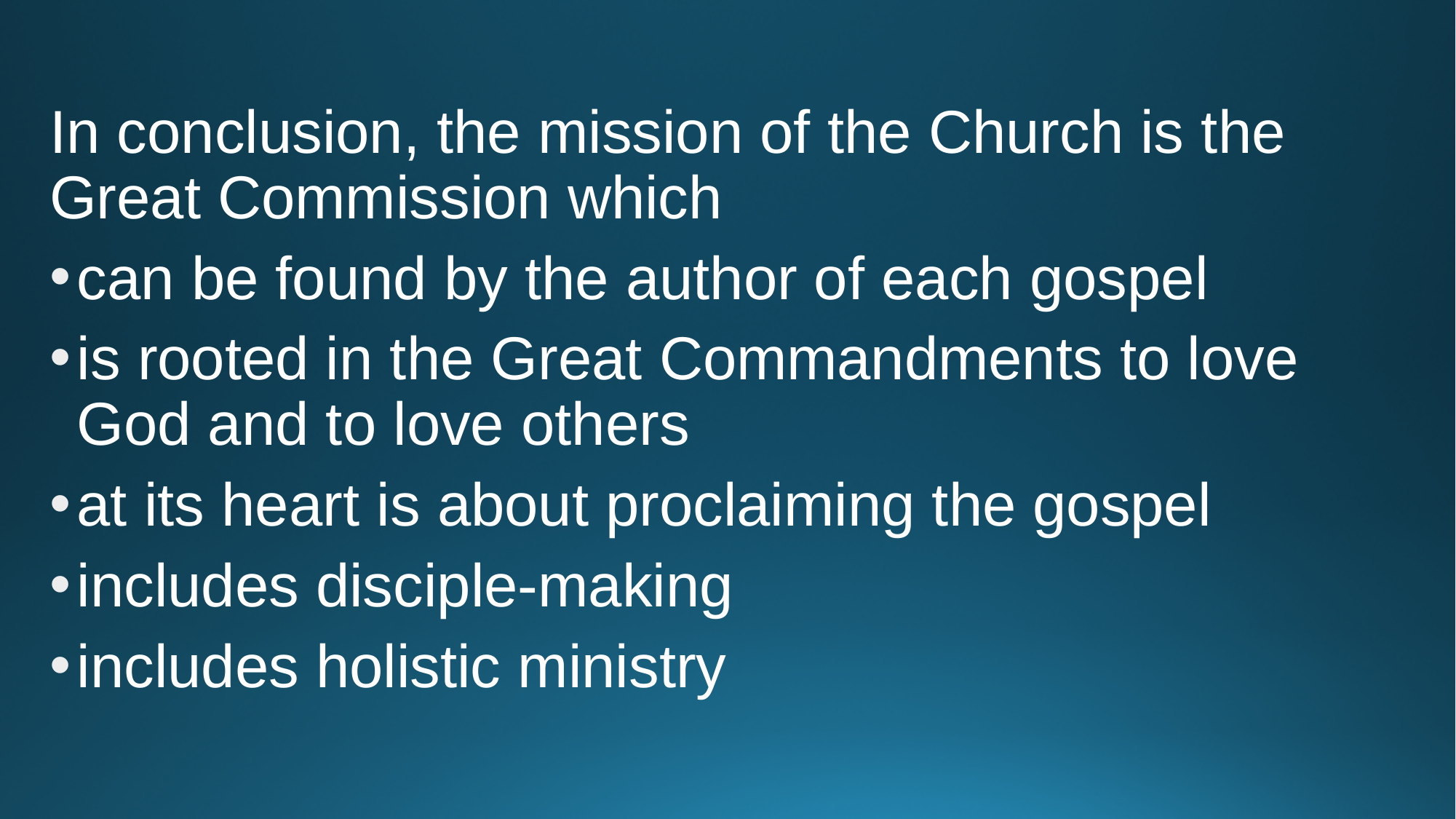

In conclusion, the mission of the Church is the Great Commission which
can be found by the author of each gospel
is rooted in the Great Commandments to love God and to love others
at its heart is about proclaiming the gospel
includes disciple-making
includes holistic ministry